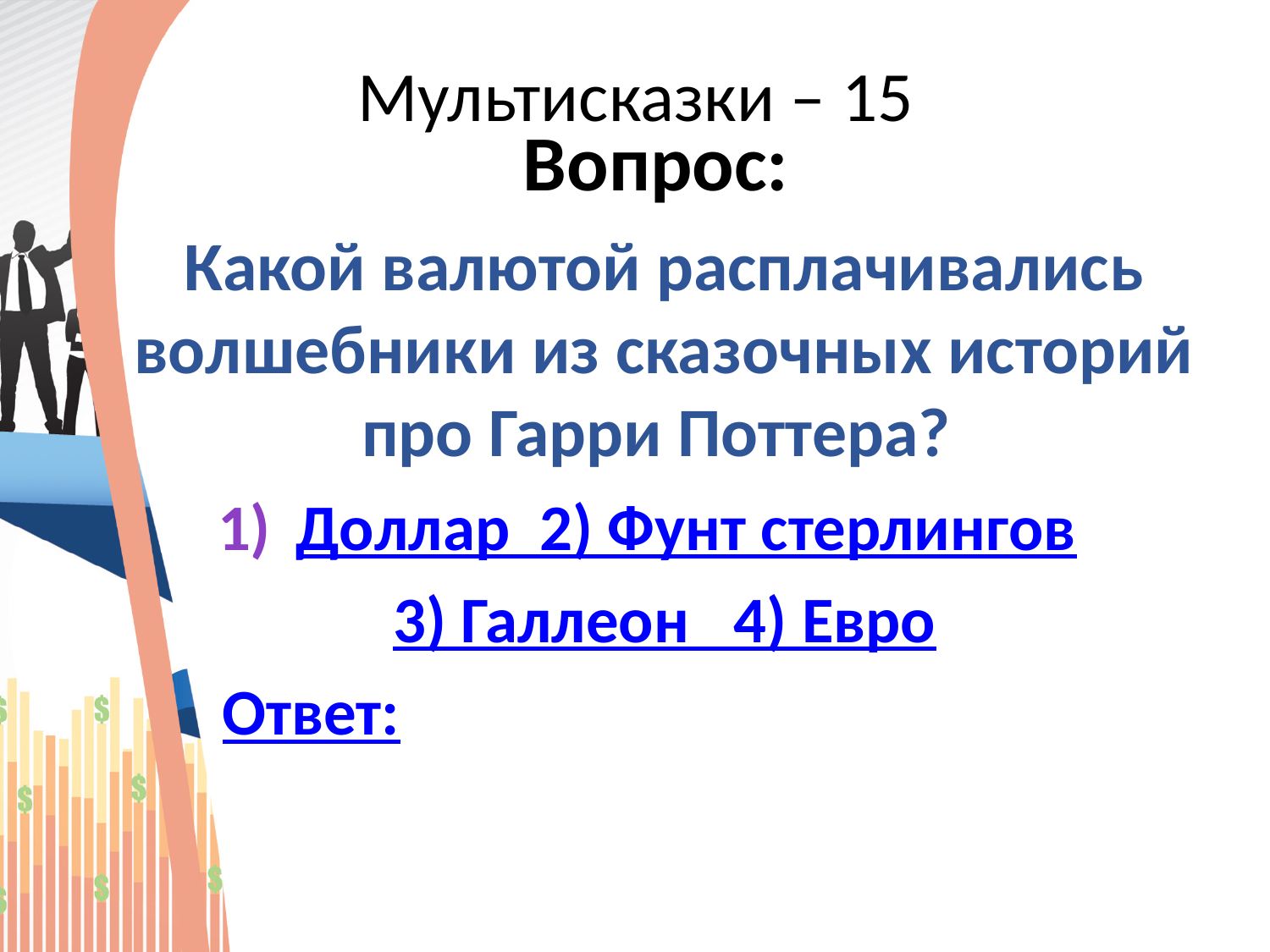

Мультисказки – 15

Вопрос:
Какой валютой расплачивались волшебники из сказочных историй про Гарри Поттера?
Доллар  2) Фунт стерлингов
3) Галлеон   4) Евро
        Ответ: